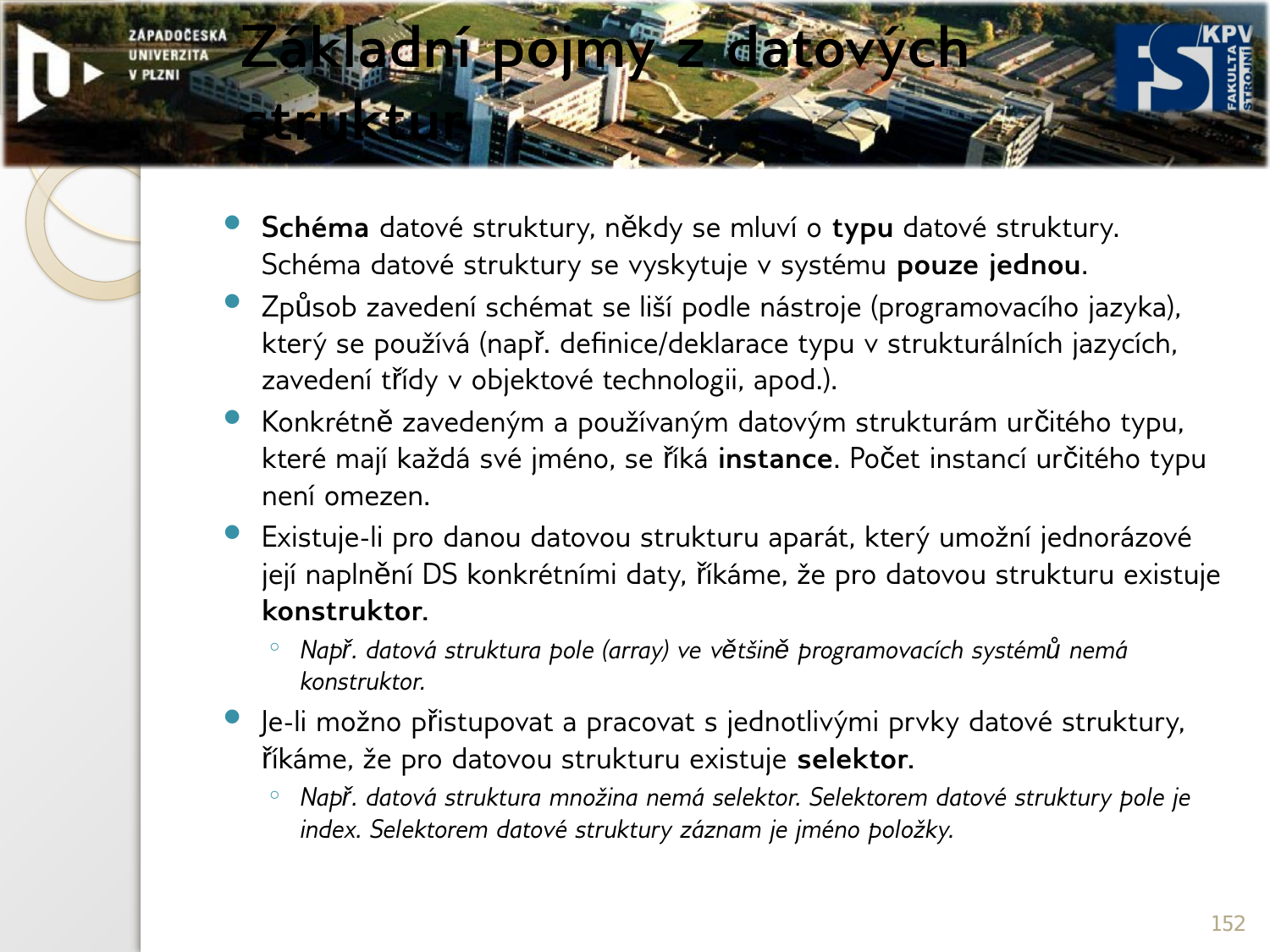

# Základní pojmy z datových struktur
Schéma datové struktury, někdy se mluví o typu datové struktury.  Schéma datové struktury se vyskytuje v systému pouze jednou.
Způsob zavedení schémat se liší podle nástroje (programovacího jazyka), který se používá (např. definice/deklarace typu v strukturálních jazycích, zavedení třídy v objektové technologii, apod.).
Konkrétně zavedeným a používaným datovým strukturám určitého typu, které mají každá své jméno, se říká instance. Počet instancí určitého typu není omezen.
Existuje-li pro danou datovou strukturu aparát, který umožní jednorázové její naplnění DS konkrétními daty, říkáme, že pro datovou strukturu existuje konstruktor.
Např. datová struktura pole (array) ve většině programovacích systémů nemá konstruktor.
Je-li možno přistupovat a pracovat s jednotlivými prvky datové struktury, říkáme, že pro datovou strukturu existuje selektor.
Např. datová struktura množina nemá selektor. Selektorem datové struktury pole je index. Selektorem datové struktury záznam je jméno položky.

152